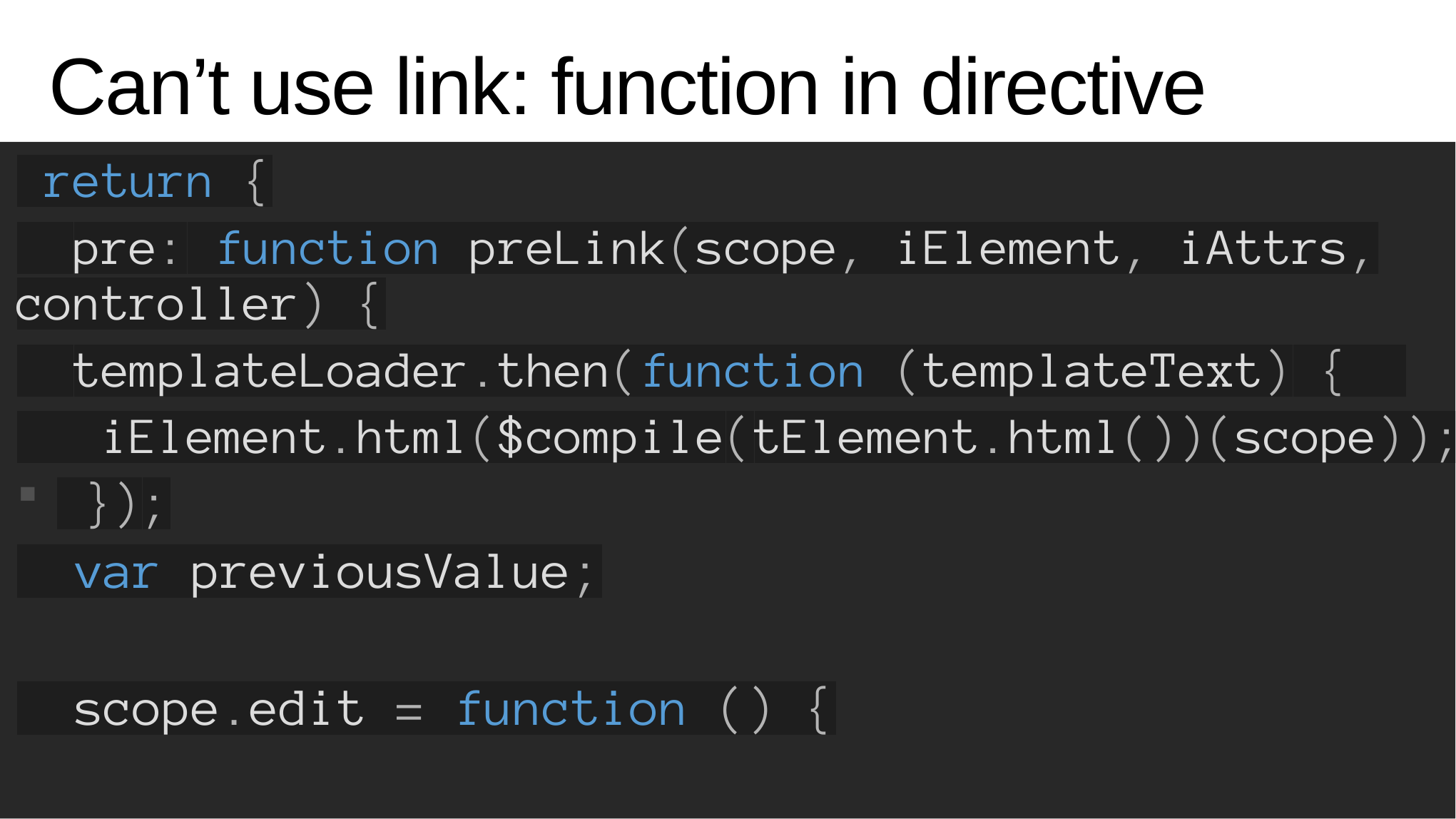

# Can’t use link: function in directive

 return {
  pre: function preLink(scope, iElement, iAttrs, controller) {
  templateLoader.then(function (templateText) {
   iElement.html($compile(tElement.html())(scope));
 });
  var previousValue;

  scope.edit = function () {